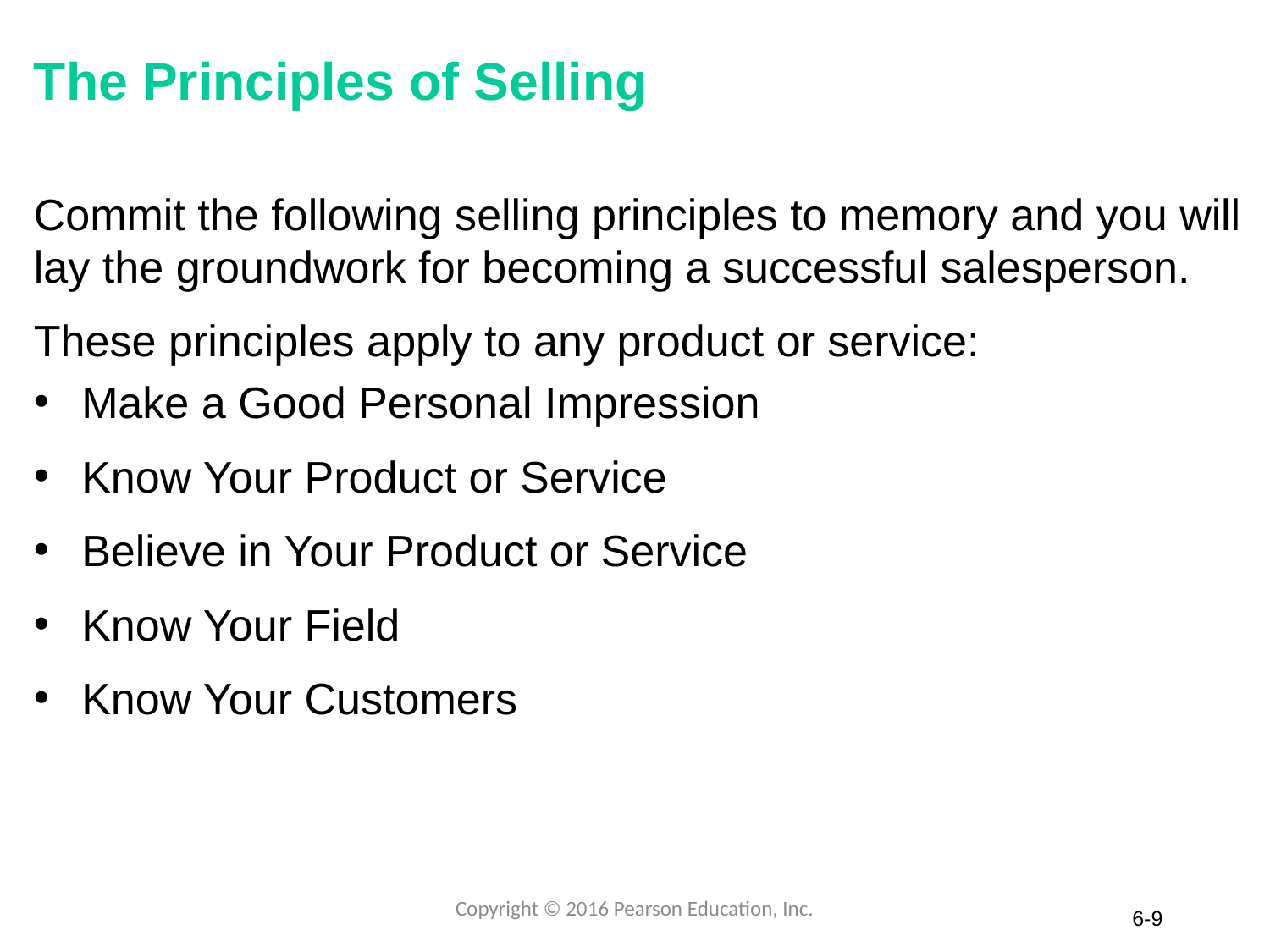

# The Principles of Selling
Commit the following selling principles to memory and you will lay the groundwork for becoming a successful salesperson.

These principles apply to any product or service:
Make a Good Personal Impression

Know Your Product or Service

Believe in Your Product or Service

Know Your Field

Know Your Customers
Copyright © 2016 Pearson Education, Inc.